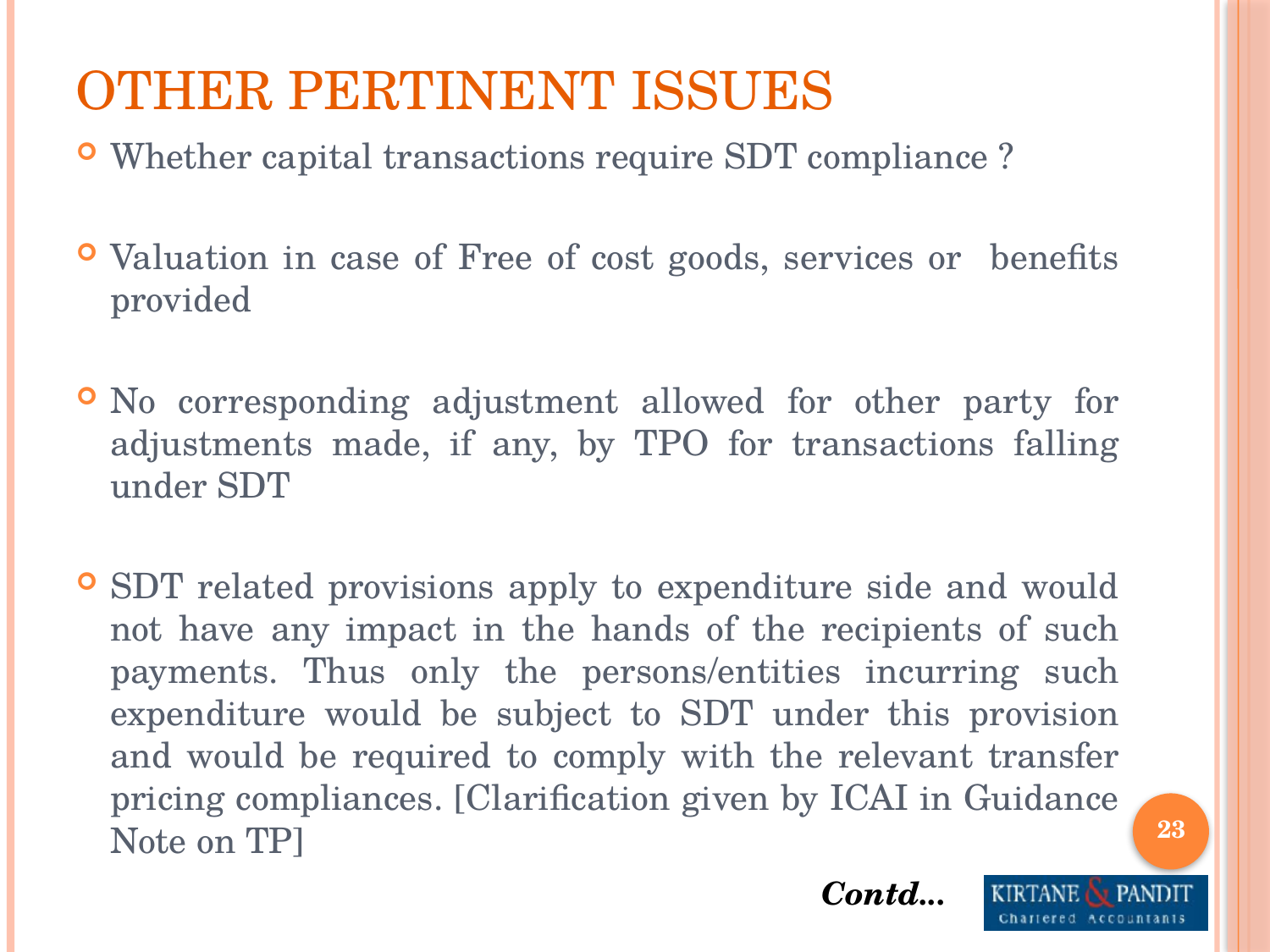

# Other Pertinent Issues
Whether capital transactions require SDT compliance ?

Valuation in case of Free of cost goods, services or  benefits provided

No corresponding adjustment allowed for other party for adjustments made, if any, by TPO for transactions falling under SDT

SDT related provisions apply to expenditure side and would not have any impact in the hands of the recipients of such payments. Thus only the persons/entities incurring such expenditure would be subject to SDT under this provision and would be required to comply with the relevant transfer pricing compliances. [Clarification given by ICAI in Guidance Note on TP]

23
           Contd...